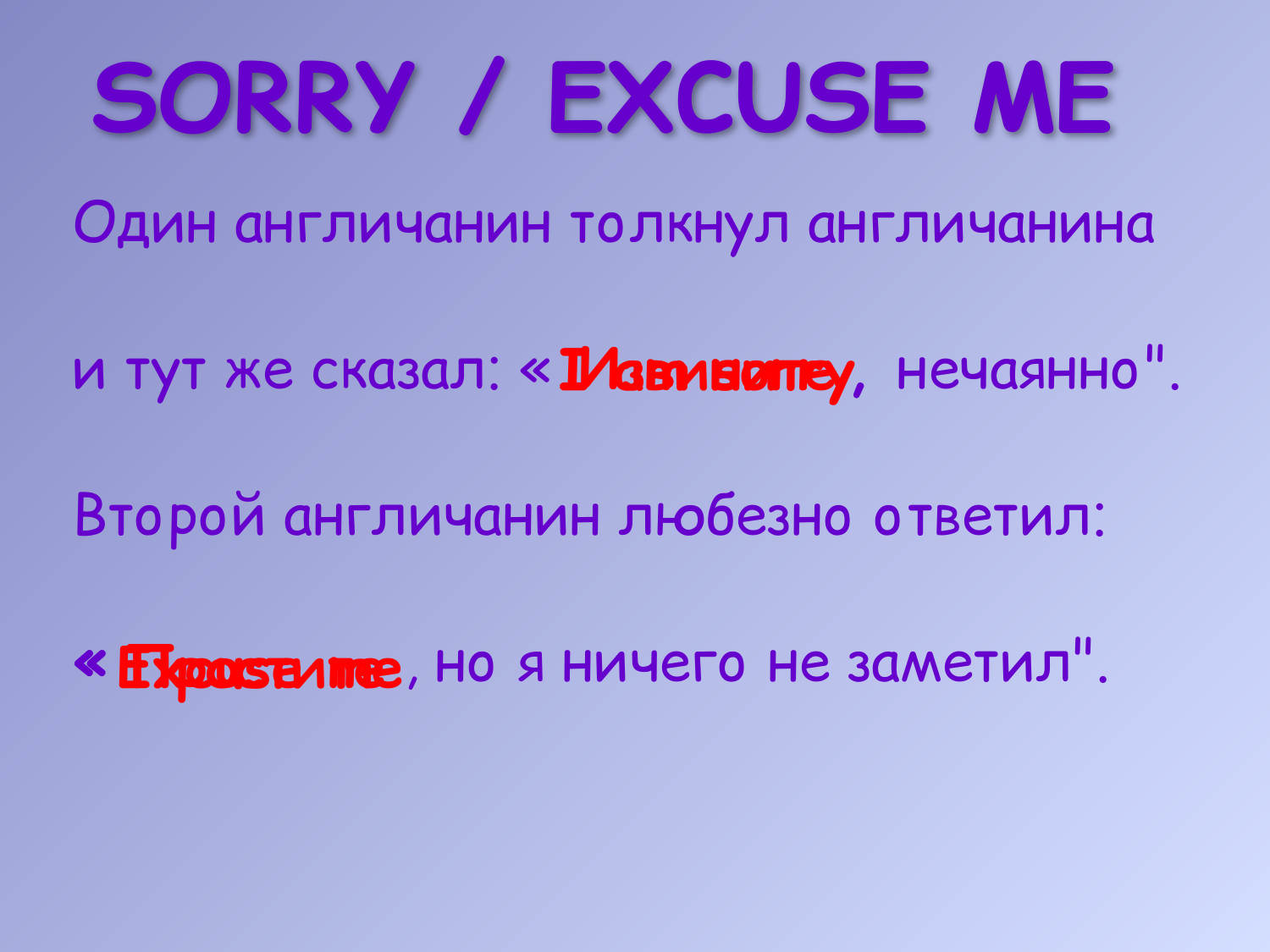

SORRY / EXCUSE ME
Один англичанин толкнул англичанина
и тут же сказал: «            , нечаянно".
Второй англичанин любезно ответил:
«            , но я ничего не заметил".
I am sorry
Извините
Excuse me
Простите